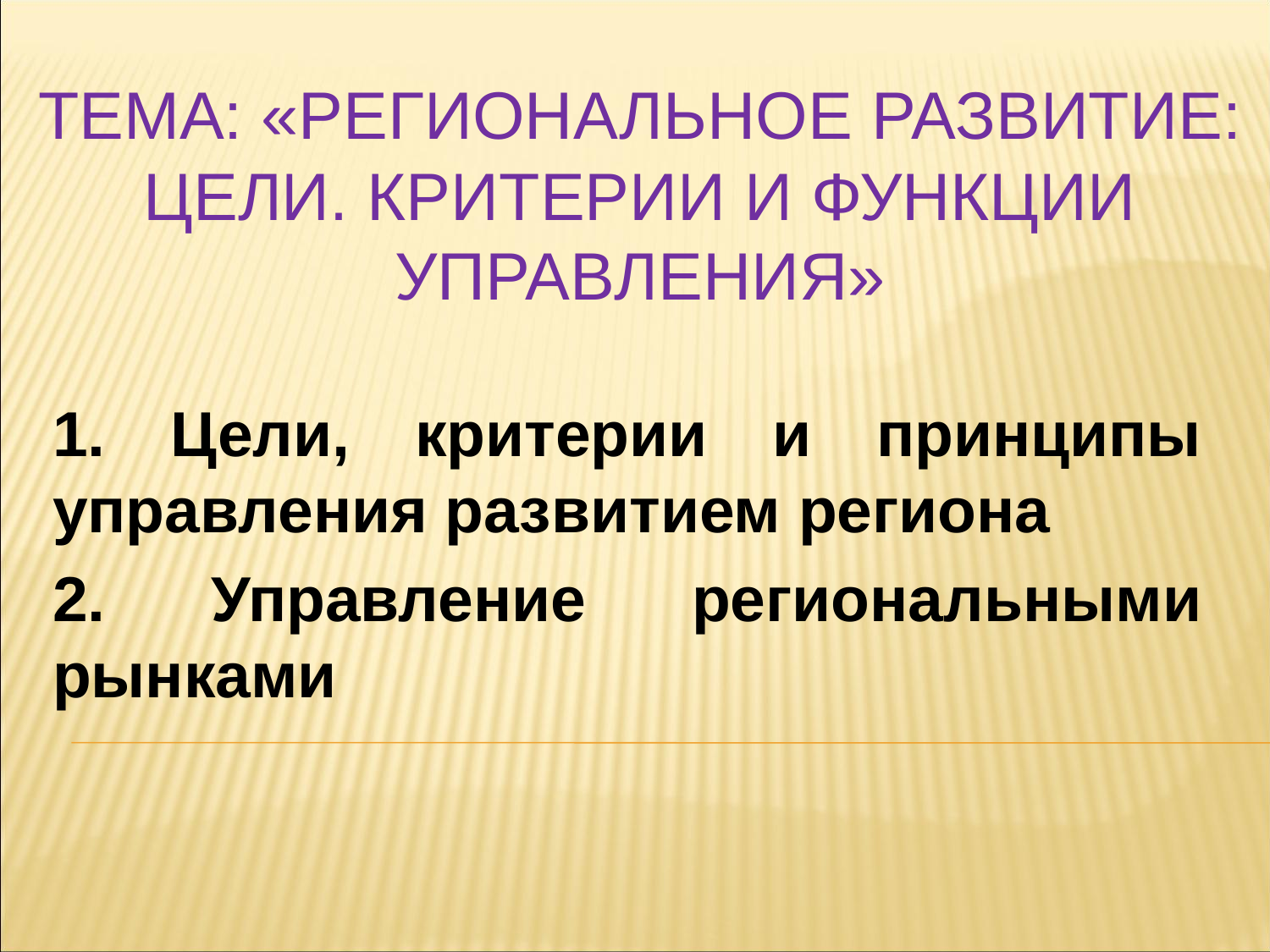

# ТЕМА: «Региональное развитие: цели. Критерии и функции управления»
1. Цели, критерии и принципы управления развитием региона
2. Управление региональными рынками